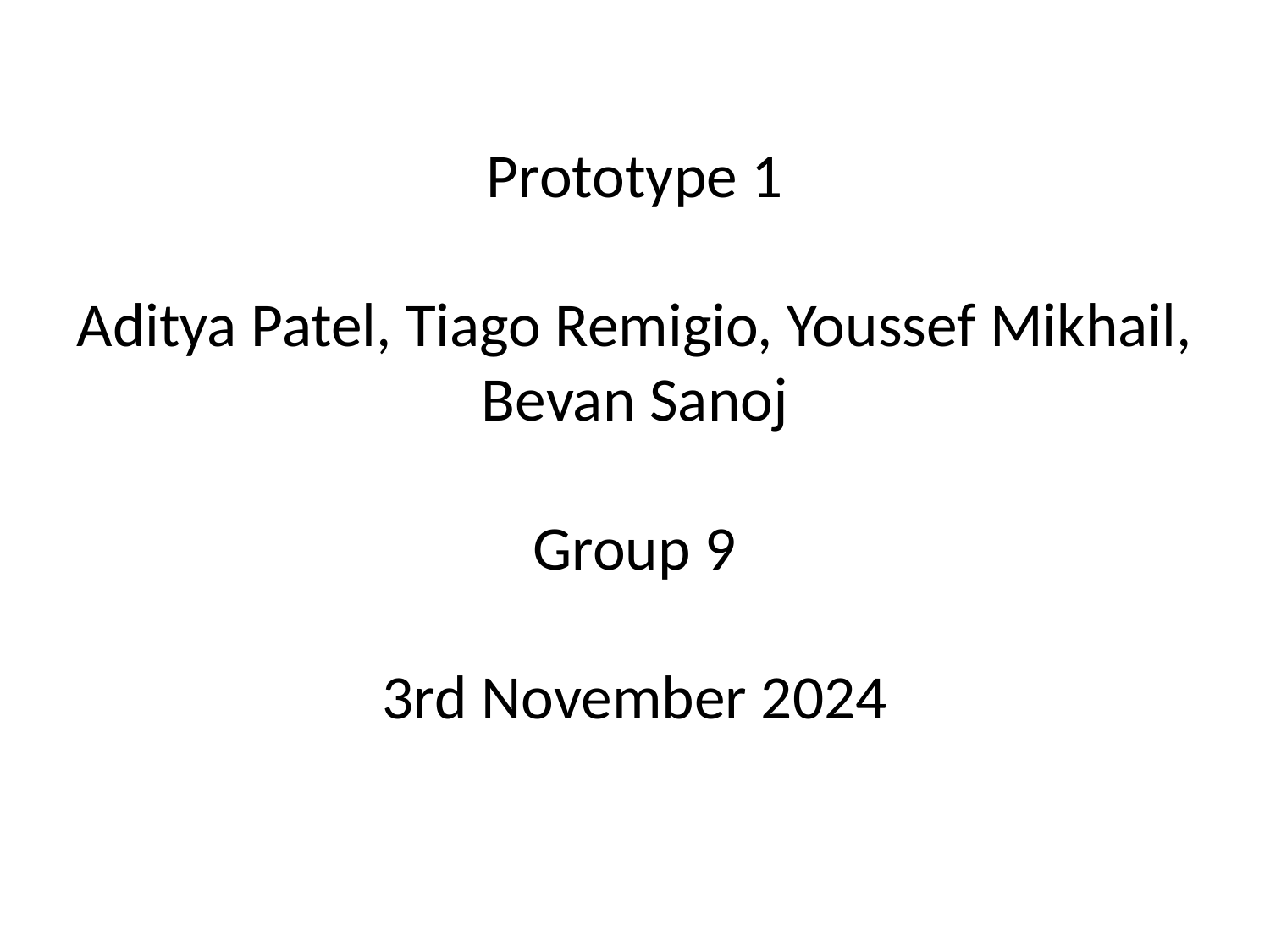

# Prototype 1 Aditya Patel, Tiago Remigio, Youssef Mikhail, Bevan Sanoj Group 9 3rd November 2024